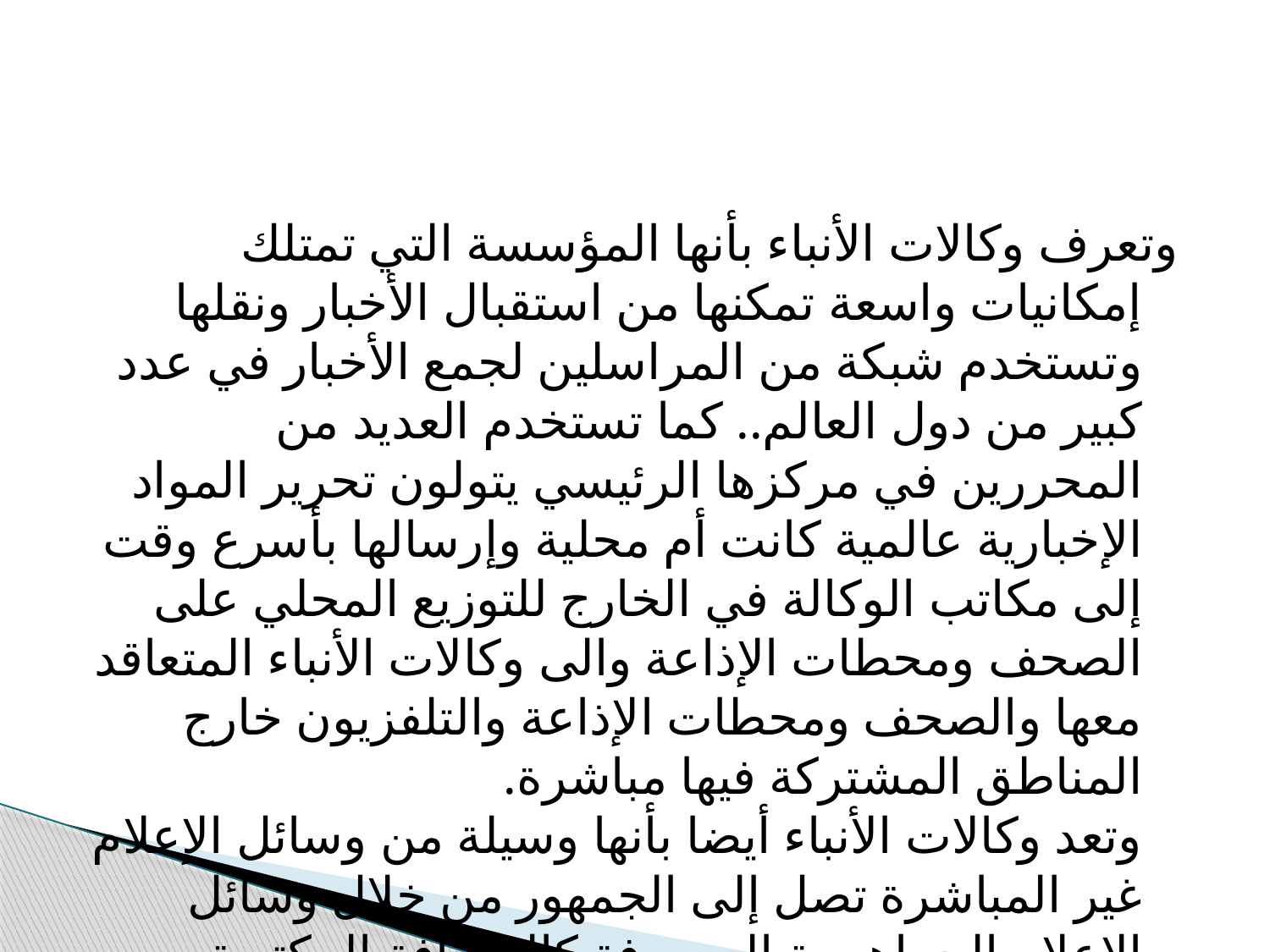

وتعرف وكالات الأنباء بأنها المؤسسة التي تمتلك إمكانيات واسعة تمكنها من استقبال الأخبار ونقلها وتستخدم شبكة من المراسلين لجمع الأخبار في عدد كبير من دول العالم.. كما تستخدم العديد من المحررين في مركزها الرئيسي يتولون تحرير المواد الإخبارية عالمية كانت أم محلية وإرسالها بأسرع وقت إلى مكاتب الوكالة في الخارج للتوزيع المحلي على الصحف ومحطات الإذاعة والى وكالات الأنباء المتعاقد معها والصحف ومحطات الإذاعة والتلفزيون خارج المناطق المشتركة فيها مباشرة.
وتعد وكالات الأنباء أيضا بأنها وسيلة من وسائل الإعلام غير المباشرة تصل إلى الجمهور من خلال وسائل الإعلام الجماهيرية المعروفة كالصحافة المكتوبة والصحافة المسموعة والصحافة المسموعة المرئية.
.